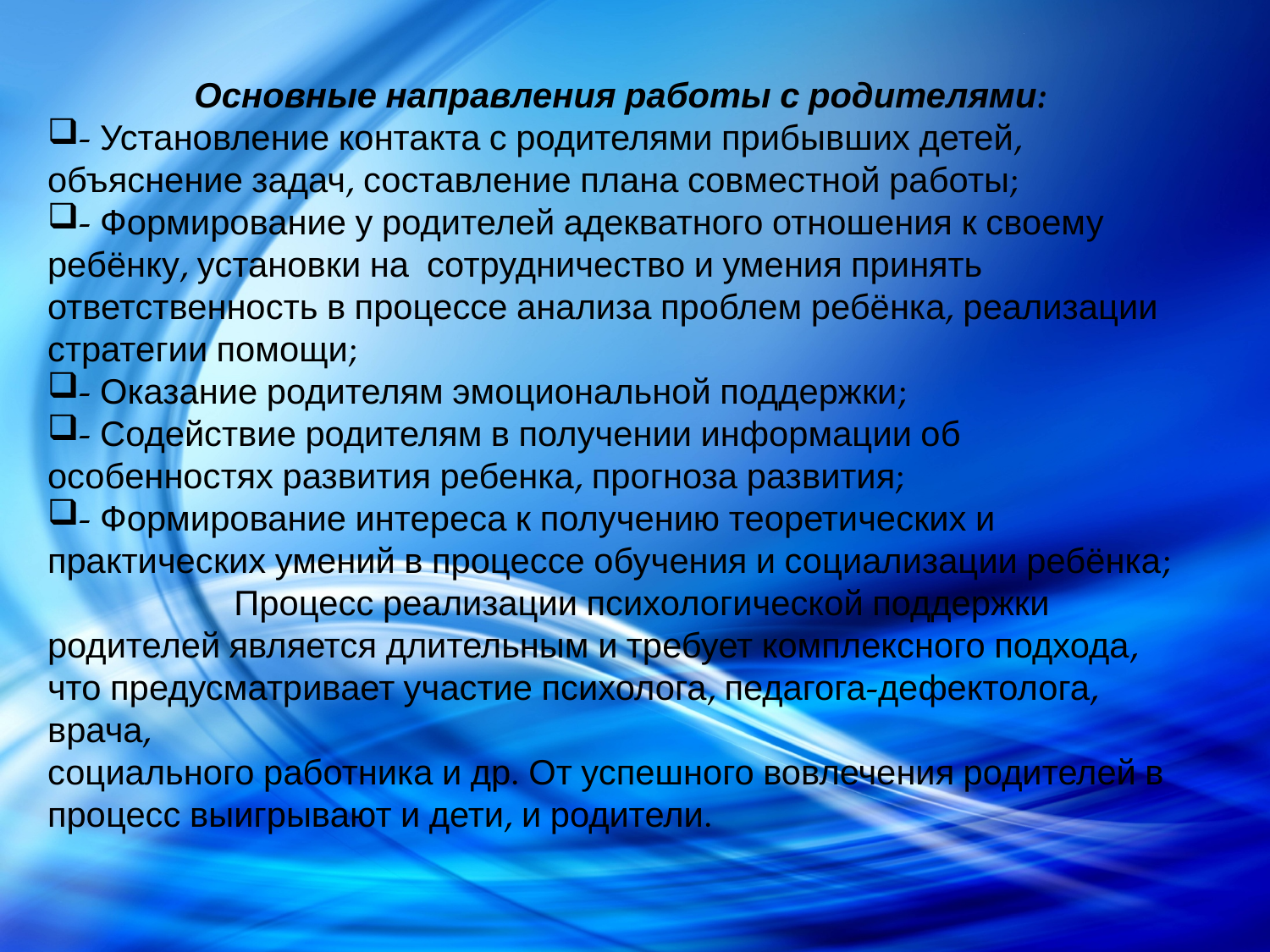

Основные направления работы с родителями:
- Установление контакта с родителями прибывших детей, объяснение задач, составление плана совместной работы;
- Формирование у родителей адекватного отношения к своему ребёнку, установки на  сотрудничество и умения принять ответственность в процессе анализа проблем ребёнка, реализации стратегии помощи;
- Оказание родителям эмоциональной поддержки;
- Содействие родителям в получении информации об особенностях развития ребенка, прогноза развития;
- Формирование интереса к получению теоретических и практических умений в процессе обучения и социализации ребёнка;
                     Процесс реализации психологической поддержки родителей является длительным и требует комплексного подхода, что предусматривает участие психолога, педагога-дефектолога, врача,
социального работника и др. От успешного вовлечения родителей в процесс выигрывают и дети, и родители.